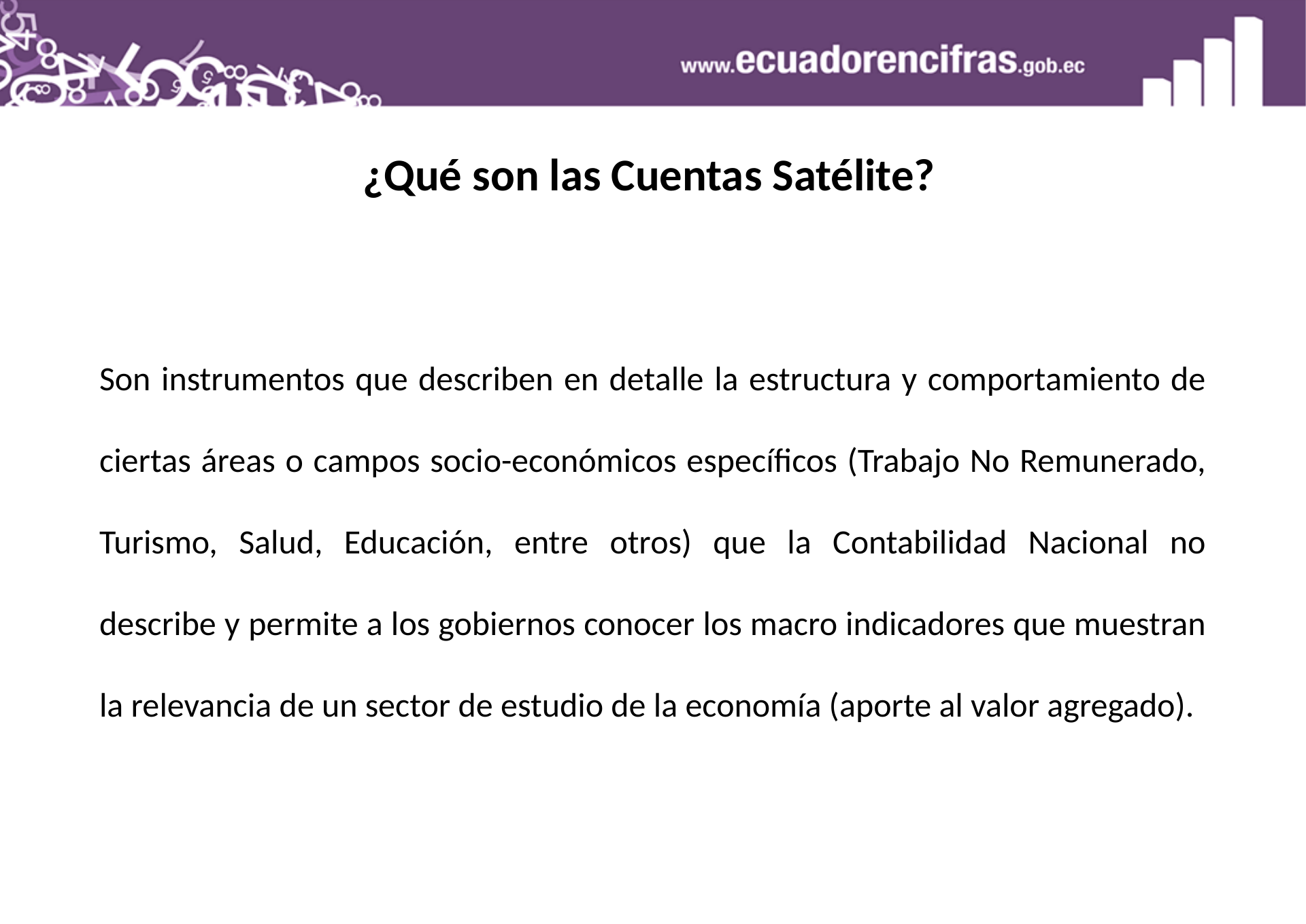

¿Qué son las Cuentas Satélite?
Son instrumentos que describen en detalle la estructura y comportamiento de ciertas áreas o campos socio-económicos específicos (Trabajo No Remunerado, Turismo, Salud, Educación, entre otros) que la Contabilidad Nacional no describe y permite a los gobiernos conocer los macro indicadores que muestran la relevancia de un sector de estudio de la economía (aporte al valor agregado).